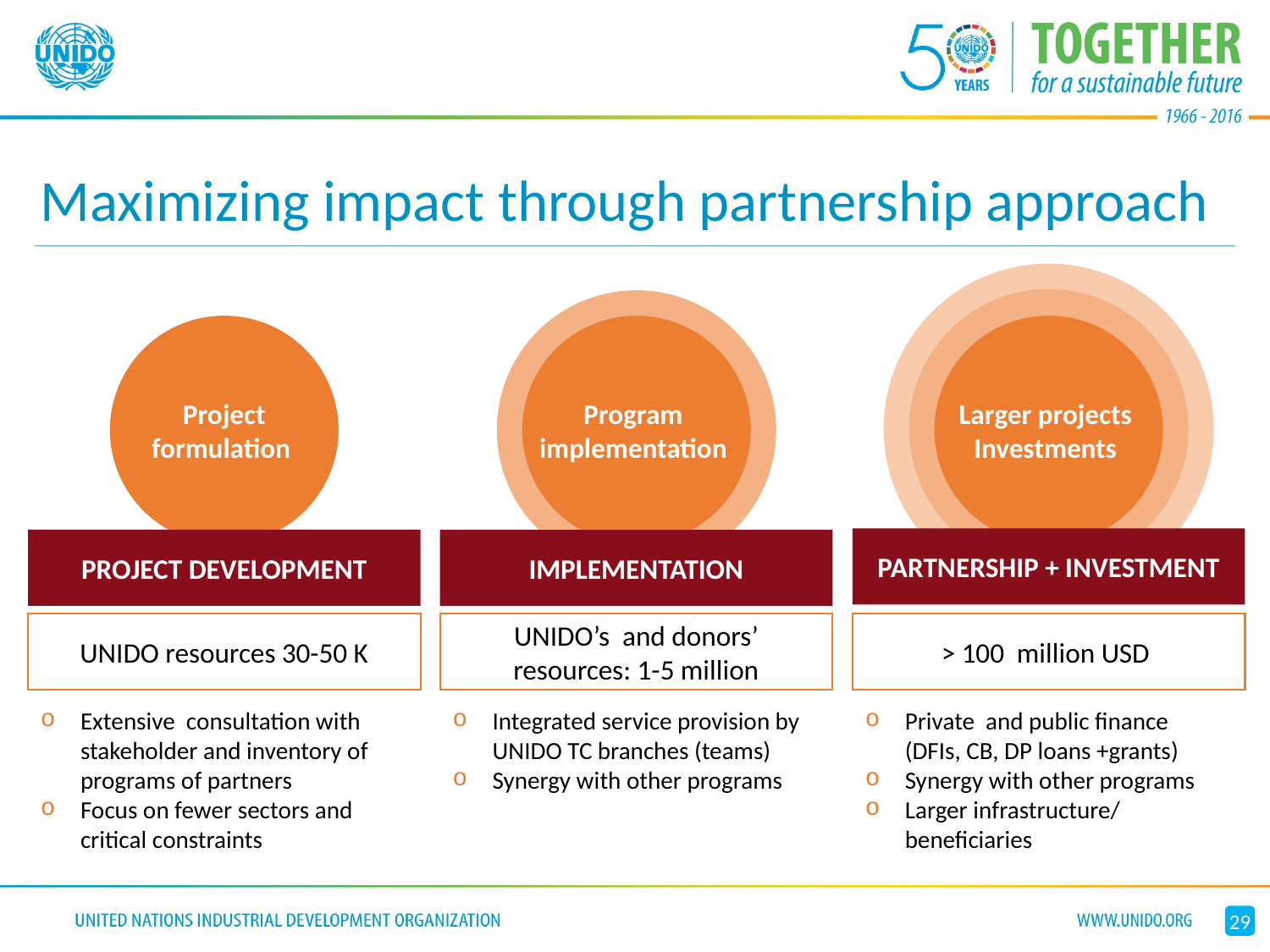

Maximizing impact through partnership approach

Project
formulation
Program
implementation
Larger projects
Investments
PARTNERSHIP + INVESTMENT
PROJECT DEVELOPMENT
IMPLEMENTATION
UNIDO resources 30-50 K
UNIDO’s  and donors’ resources: 1-5 million
> 100  million USD
Integrated service provision by UNIDO TC branches (teams)
Synergy with other programs
Extensive  consultation with stakeholder and inventory of programs of partners
Focus on fewer sectors and critical constraints
Private  and public finance  (DFIs, CB, DP loans +grants)
Synergy with other programs
Larger infrastructure/ beneficiaries